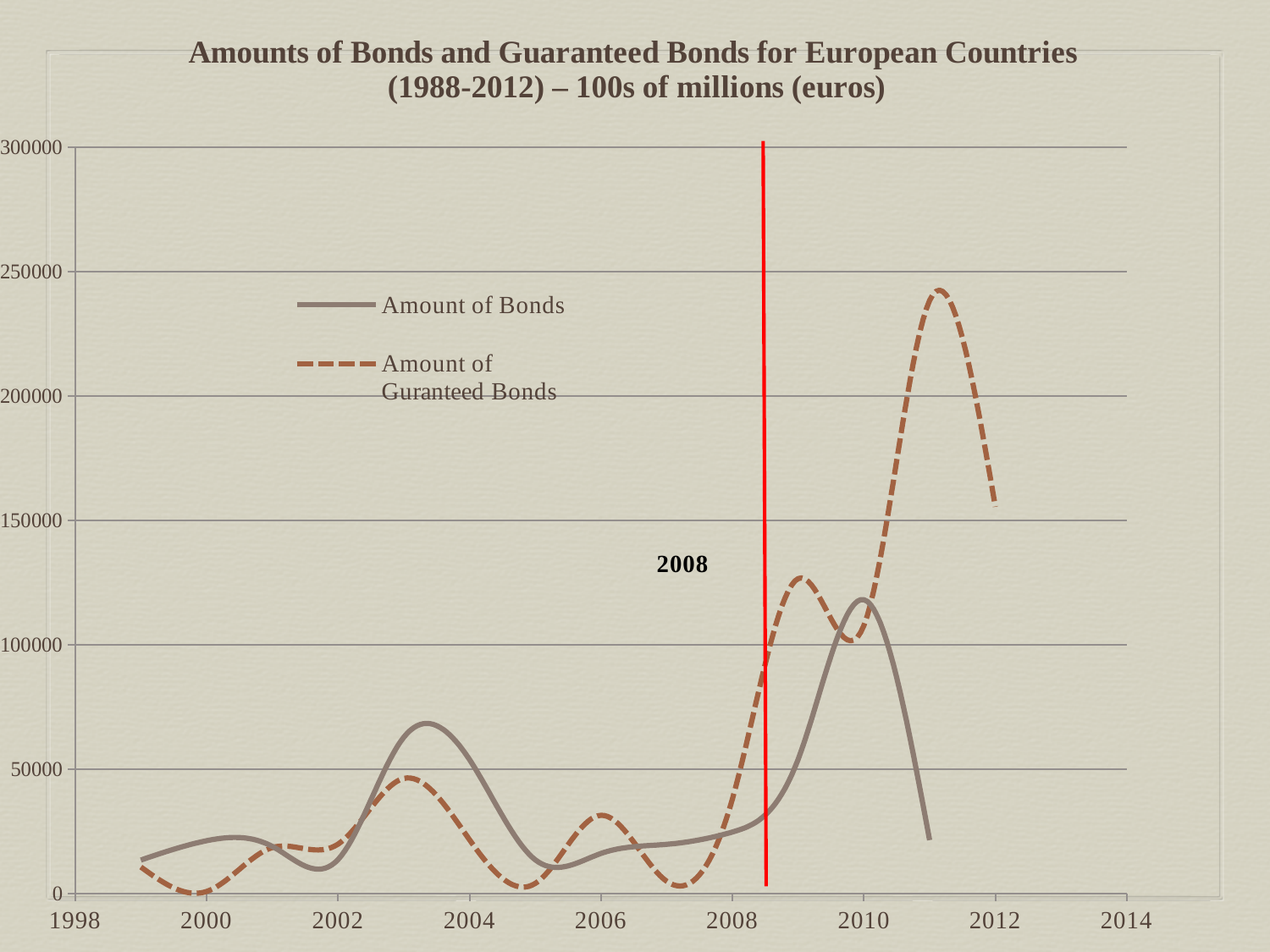

### Chart: Amounts of Bonds and Guaranteed Bonds for European Countries
(1988-2012) – 100s of millions (euros)

| Category | Amount of Bonds  | Amount of Guranteed Bonds |
|---|---|---|